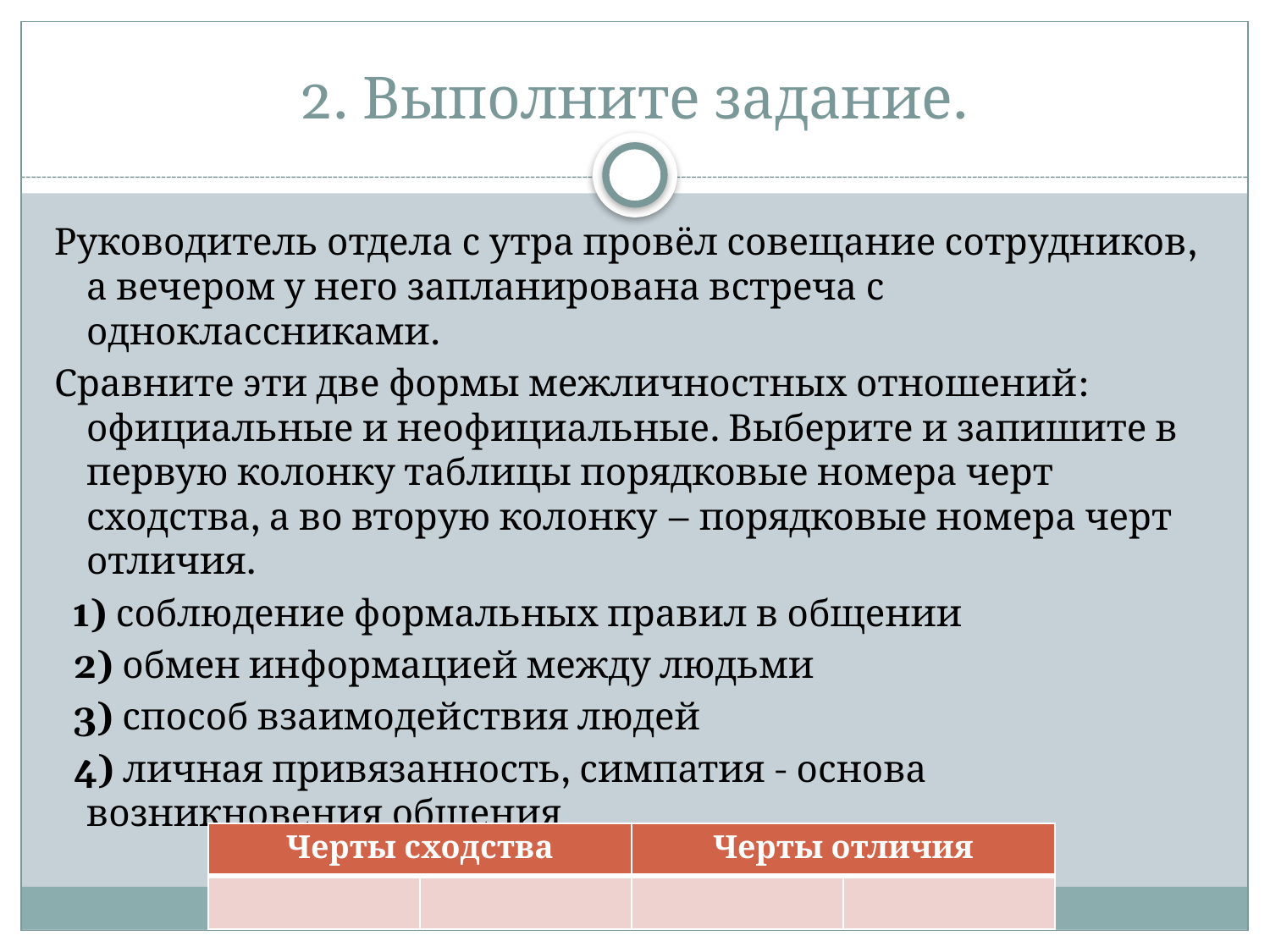

# 2. Выполните задание.
Руководитель отдела с утра провёл совещание сотрудников, а вечером у него запланирована встреча с одноклассниками.
Сравните эти две формы межличностных отношений: официальные и неофициальные. Выберите и запишите в первую колонку таблицы порядковые номера черт сходства, а во вторую колонку – порядковые номера черт отличия.
  1) соблюдение формальных правил в общении
  2) обмен информацией между людьми
  3) способ взаимодействия людей
  4) личная привязанность, симпатия - основа возникновения общения

| Черты сходства |  | Черты отличия |  |
| --- | --- | --- | --- |
|  |  |  |  |